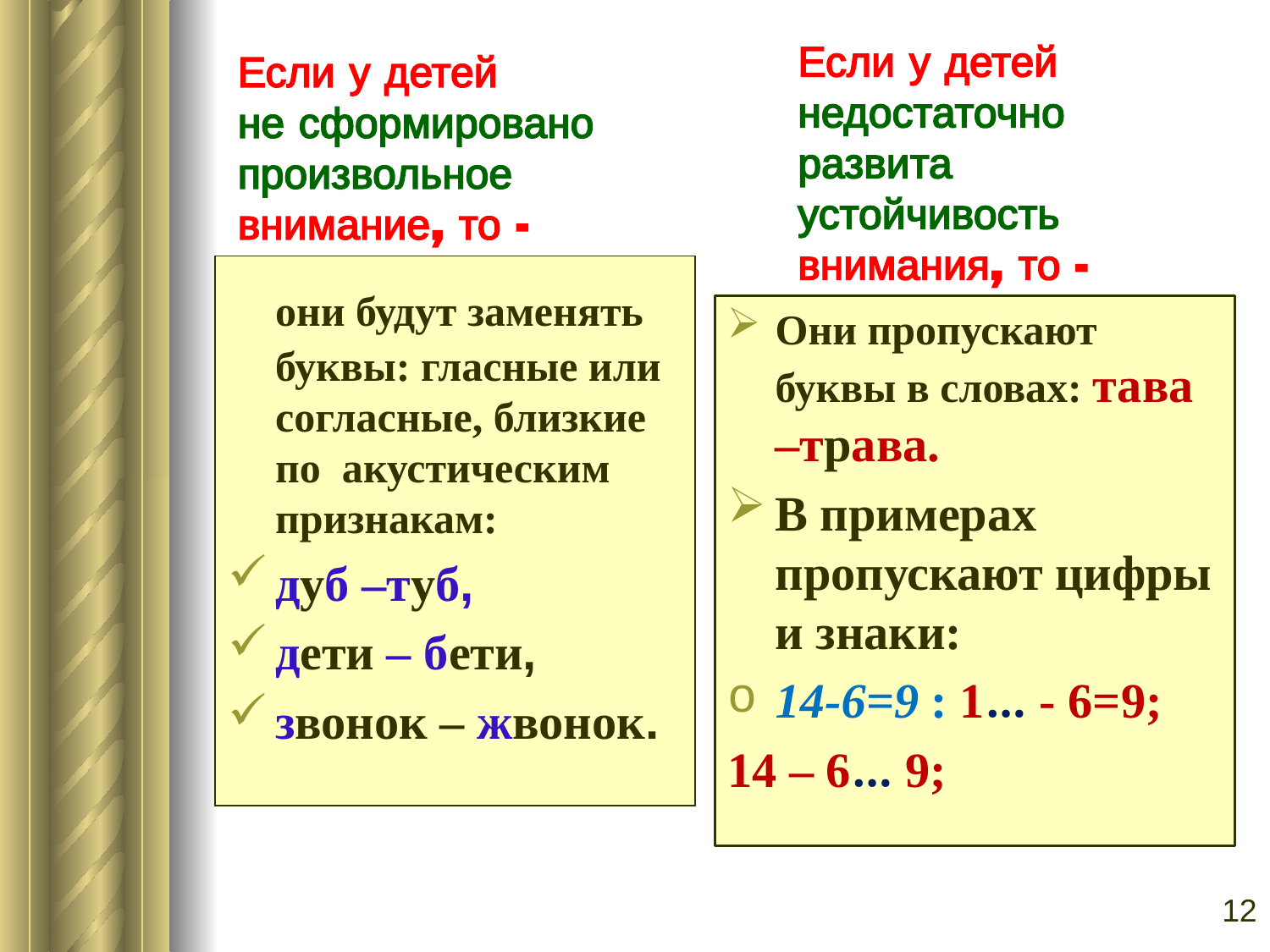

Если у детей
недостаточно  развита
устойчивость внимания, то -
Если у детей
не сформировано произвольное
внимание, то -
   они будут заменять буквы: гласные или согласные, близкие по  акустическим признакам:
дуб –туб,
дети – бети,
звонок – жвонок.

Они пропускают буквы в словах: тава –трава.
В примерах  пропускают цифры и знаки:
14-6=9 : 1… - 6=9;
14 – 6… 9;

12